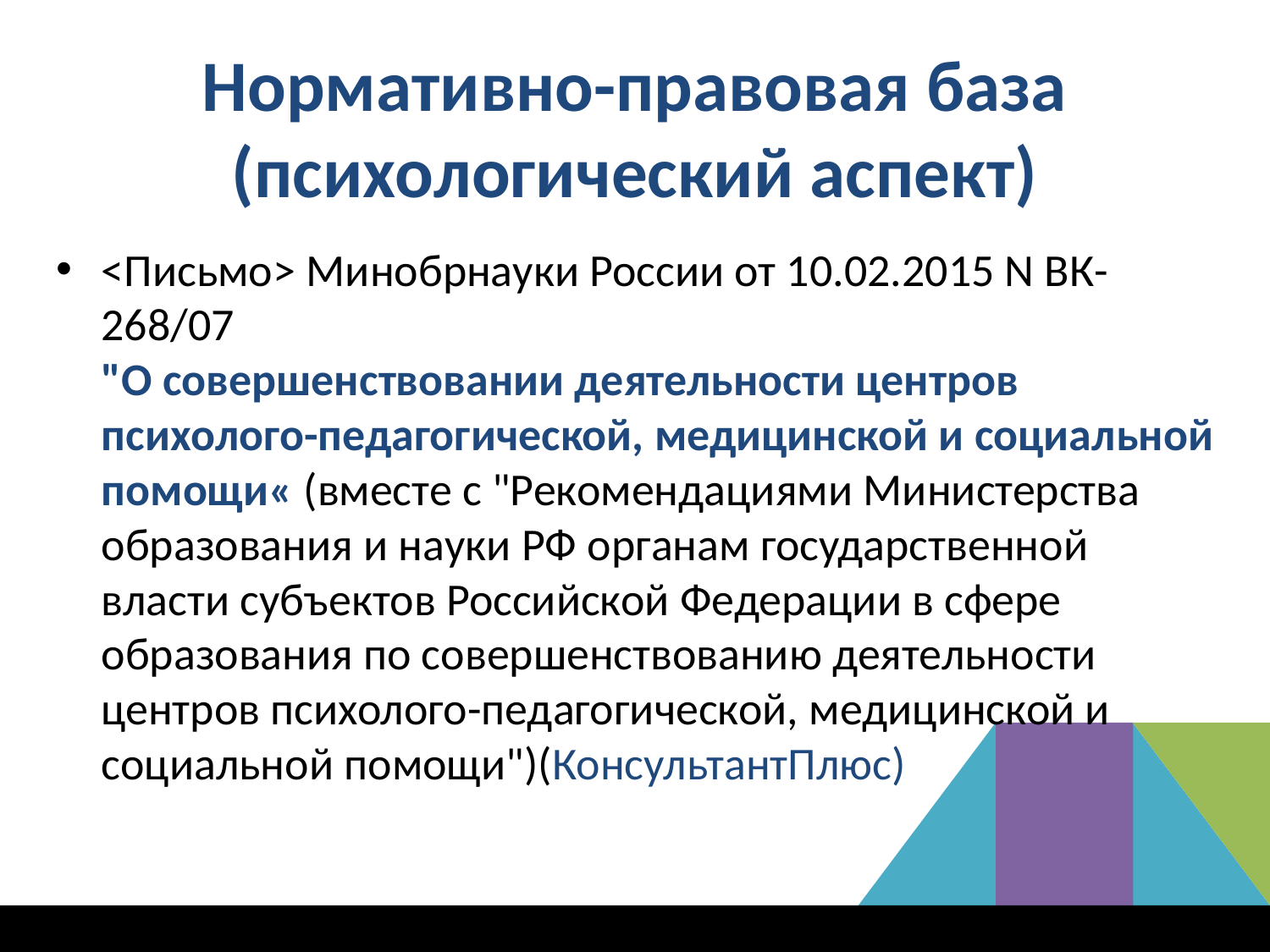

# Нормативно-правовая база (психологический аспект)
<Письмо> Минобрнауки России от 10.02.2015 N ВК-268/07
"О совершенствовании деятельности центров психолого-педагогической, медицинской и социальной помощи« (вместе с "Рекомендациями Министерства образования и науки РФ органам государственной власти субъектов Российской Федерации в сфере образования по совершенствованию деятельности центров психолого-педагогической, медицинской и социальной помощи")(КонсультантПлюс)